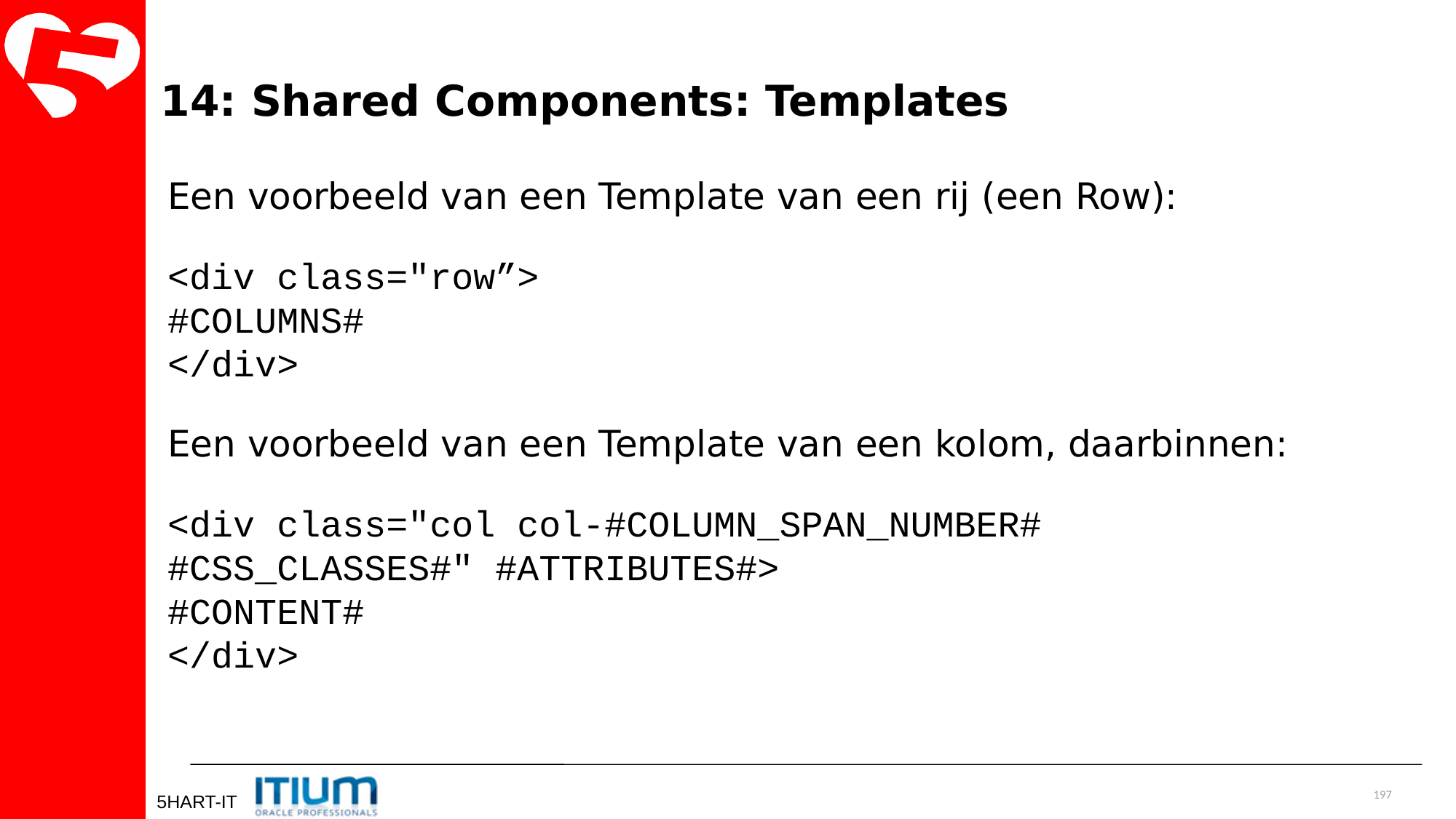

14: Shared Components: Templates
Een voorbeeld van een Template van een rij (een Row):
<div class="row”>
#COLUMNS#
</div>
Een voorbeeld van een Template van een kolom, daarbinnen:
<div class="col col-#COLUMN_SPAN_NUMBER# #CSS_CLASSES#" #ATTRIBUTES#>
#CONTENT#
</div>

197